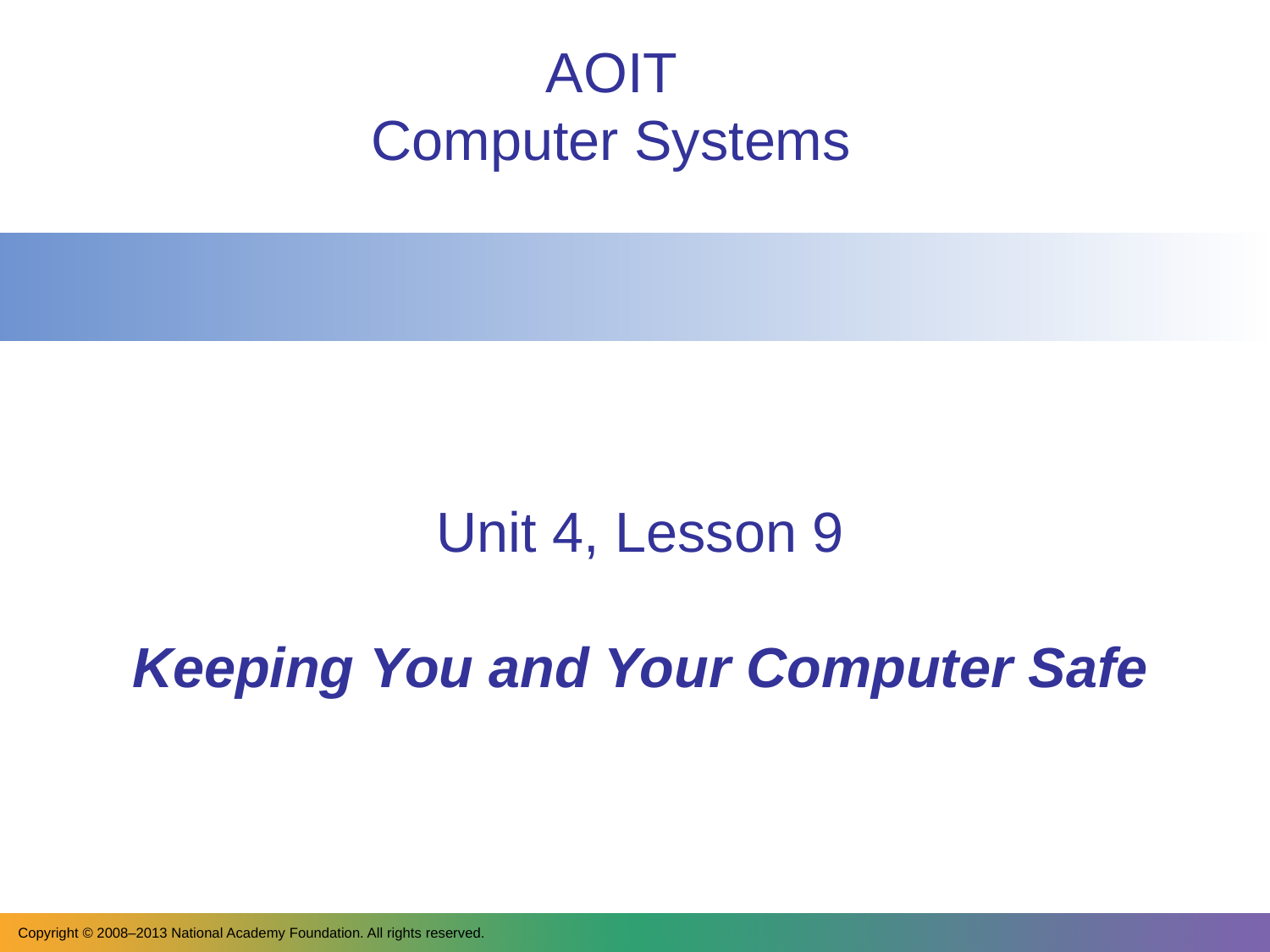

AOIT
Computer Systems
# Unit 4, Lesson 9 Keeping You and Your Computer Safe
Copyright © 2008–2013 National Academy Foundation. All rights reserved.